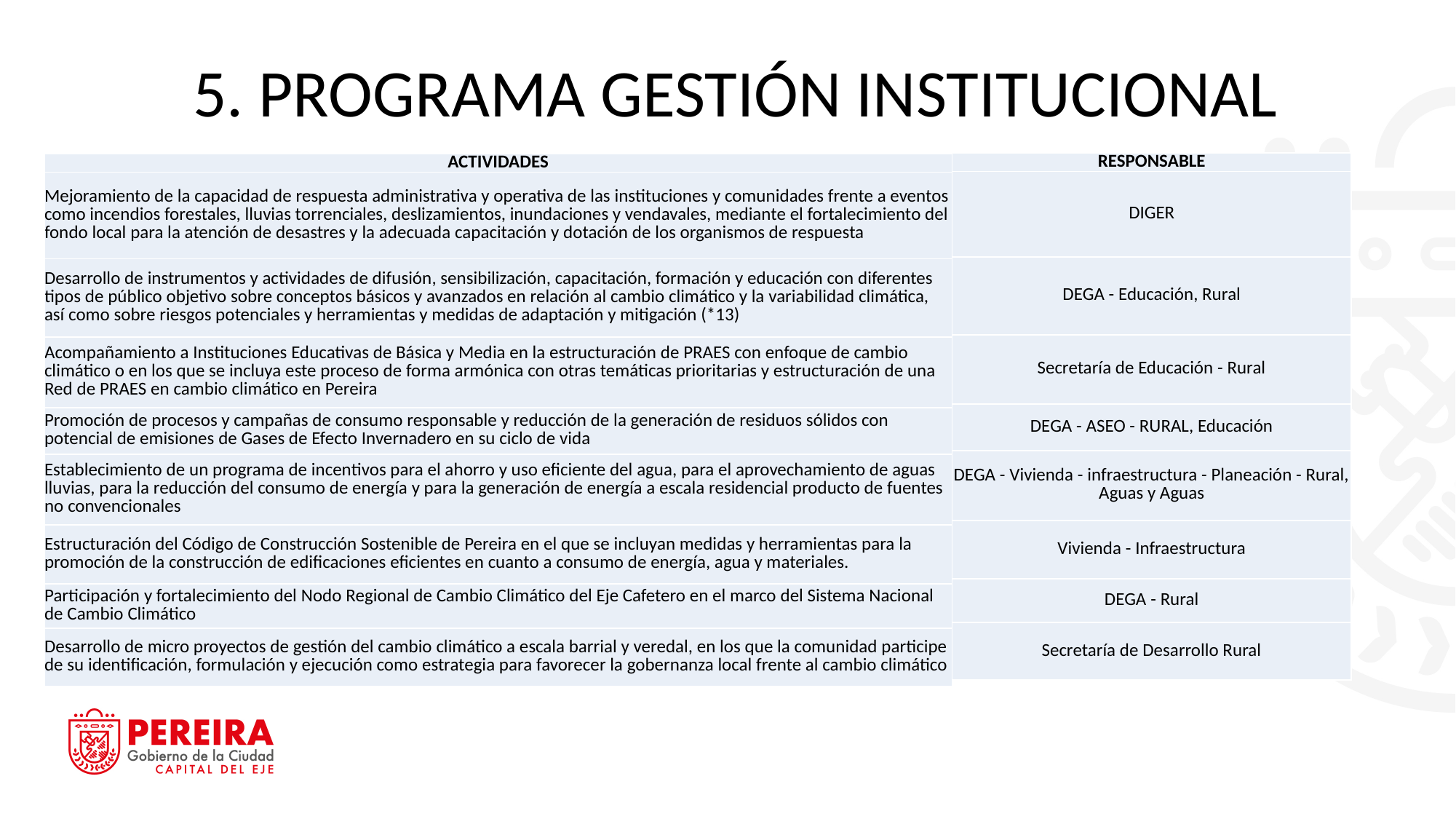

5. PROGRAMA GESTIÓN INSTITUCIONAL
| RESPONSABLE |
| --- |
| DIGER |
| DEGA - Educación, Rural |
| Secretaría de Educación - Rural |
| DEGA - ASEO - RURAL, Educación |
| DEGA - Vivienda - infraestructura - Planeación - Rural, Aguas y Aguas |
| Vivienda - Infraestructura |
| DEGA - Rural |
| Secretaría de Desarrollo Rural |
| ACTIVIDADES |
| --- |
| Mejoramiento de la capacidad de respuesta administrativa y operativa de las instituciones y comunidades frente a eventos como incendios forestales, lluvias torrenciales, deslizamientos, inundaciones y vendavales, mediante el fortalecimiento del fondo local para la atención de desastres y la adecuada capacitación y dotación de los organismos de respuesta |
| Desarrollo de instrumentos y actividades de difusión, sensibilización, capacitación, formación y educación con diferentes tipos de público objetivo sobre conceptos básicos y avanzados en relación al cambio climático y la variabilidad climática, así como sobre riesgos potenciales y herramientas y medidas de adaptación y mitigación (\*13) |
| Acompañamiento a Instituciones Educativas de Básica y Media en la estructuración de PRAES con enfoque de cambio climático o en los que se incluya este proceso de forma armónica con otras temáticas prioritarias y estructuración de una Red de PRAES en cambio climático en Pereira |
| Promoción de procesos y campañas de consumo responsable y reducción de la generación de residuos sólidos con potencial de emisiones de Gases de Efecto Invernadero en su ciclo de vida |
| Establecimiento de un programa de incentivos para el ahorro y uso eficiente del agua, para el aprovechamiento de aguas lluvias, para la reducción del consumo de energía y para la generación de energía a escala residencial producto de fuentes no convencionales |
| Estructuración del Código de Construcción Sostenible de Pereira en el que se incluyan medidas y herramientas para la promoción de la construcción de edificaciones eficientes en cuanto a consumo de energía, agua y materiales. |
| Participación y fortalecimiento del Nodo Regional de Cambio Climático del Eje Cafetero en el marco del Sistema Nacional de Cambio Climático |
| Desarrollo de micro proyectos de gestión del cambio climático a escala barrial y veredal, en los que la comunidad participe de su identificación, formulación y ejecución como estrategia para favorecer la gobernanza local frente al cambio climático |